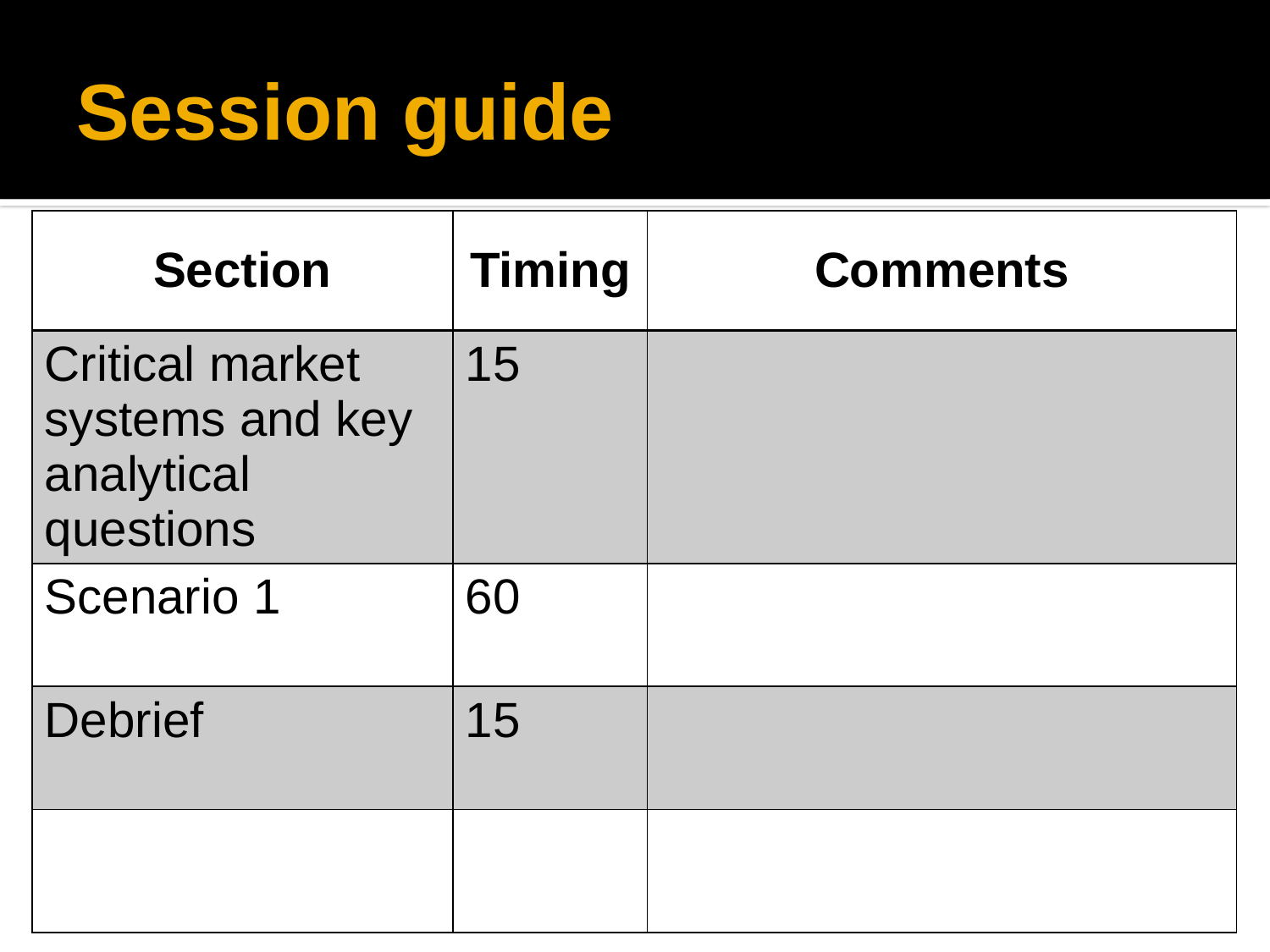

# Session guide
| Section | Timing | Comments |
| --- | --- | --- |
| Critical market systems and key analytical questions | 15 |  |
| Scenario 1 | 60 |  |
| Debrief | 15 |  |
|  |  |  |